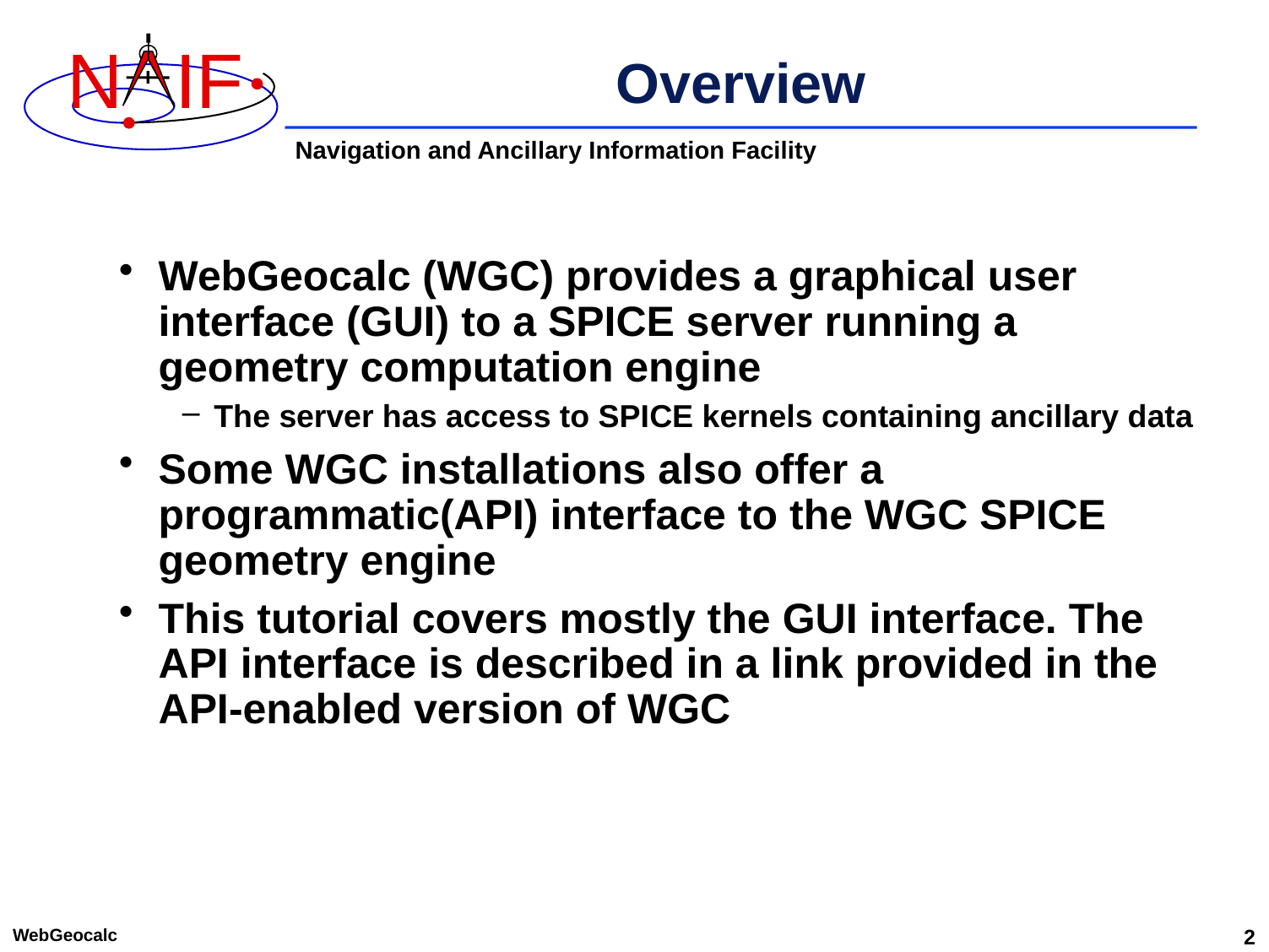

# Overview
WebGeocalc (WGC) provides a graphical user interface (GUI) to a SPICE server running a geometry computation engine
The server has access to SPICE kernels containing ancillary data
Some WGC installations also offer a programmatic(API) interface to the WGC SPICE geometry engine
This tutorial covers mostly the GUI interface. The API interface is described in a link provided in the API-enabled version of WGC
WebGeocalc
2